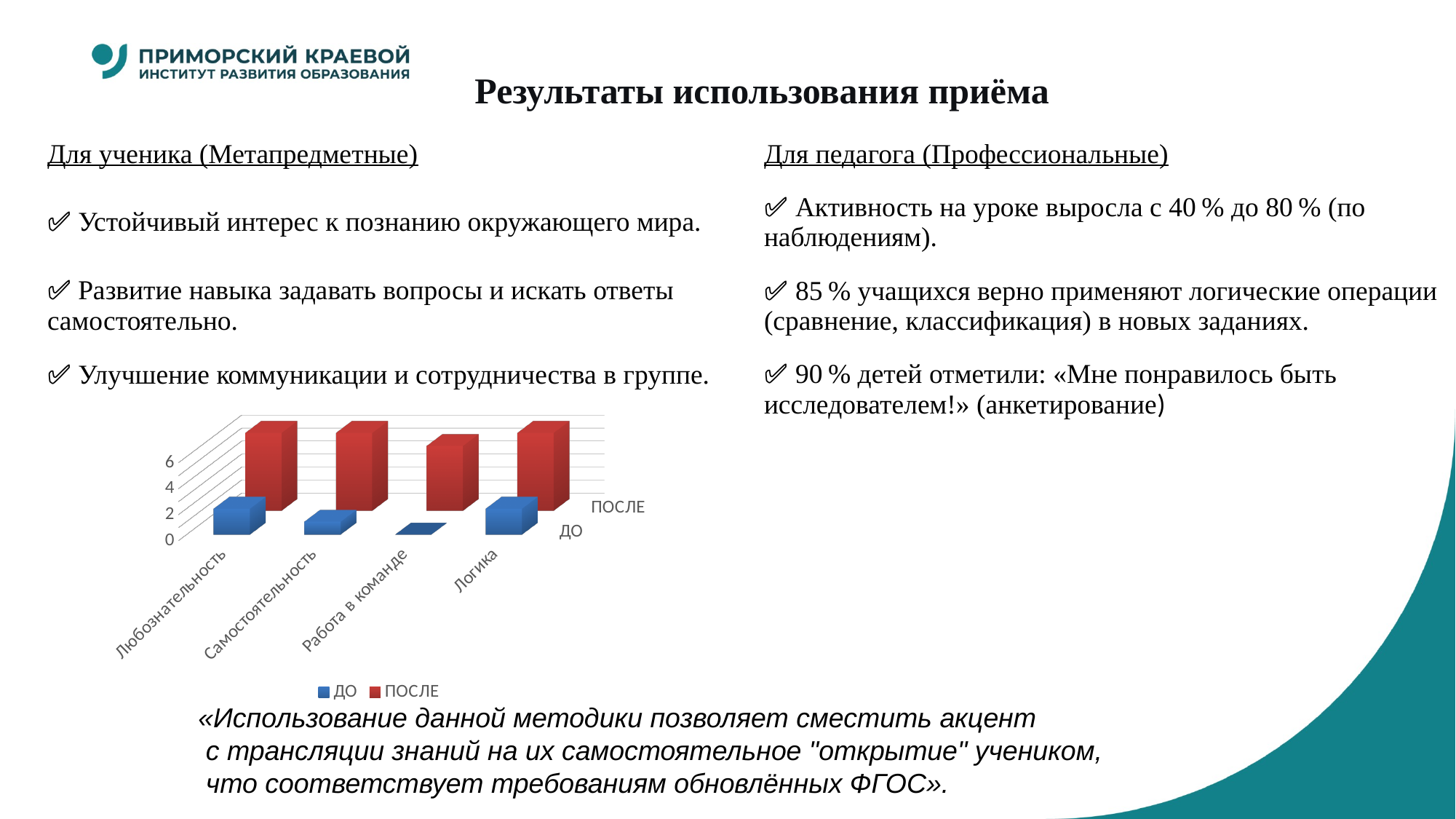

#
Результаты использования приёма

| Для ученика (Метапредметные) | Для педагога (Профессиональные) |
| --- | --- |
| ✅ Устойчивый интерес к познанию окружающего мира. | ✅ Активность на уроке выросла с 40 % до 80 % (по наблюдениям). |
| ✅ Развитие навыка задавать вопросы и искать ответы самостоятельно. | ✅ 85 % учащихся верно применяют логические операции (сравнение, классификация) в новых заданиях. |
| ✅ Улучшение коммуникации и сотрудничества в группе. | ✅ 90 % детей отметили: «Мне понравилось быть исследователем!» (анкетирование) |

[unsupported chart]

«Использование данной методики позволяет сместить акцент
 с трансляции знаний на их самостоятельное "открытие" учеником,
 что соответствует требованиям обновлённых ФГОС».